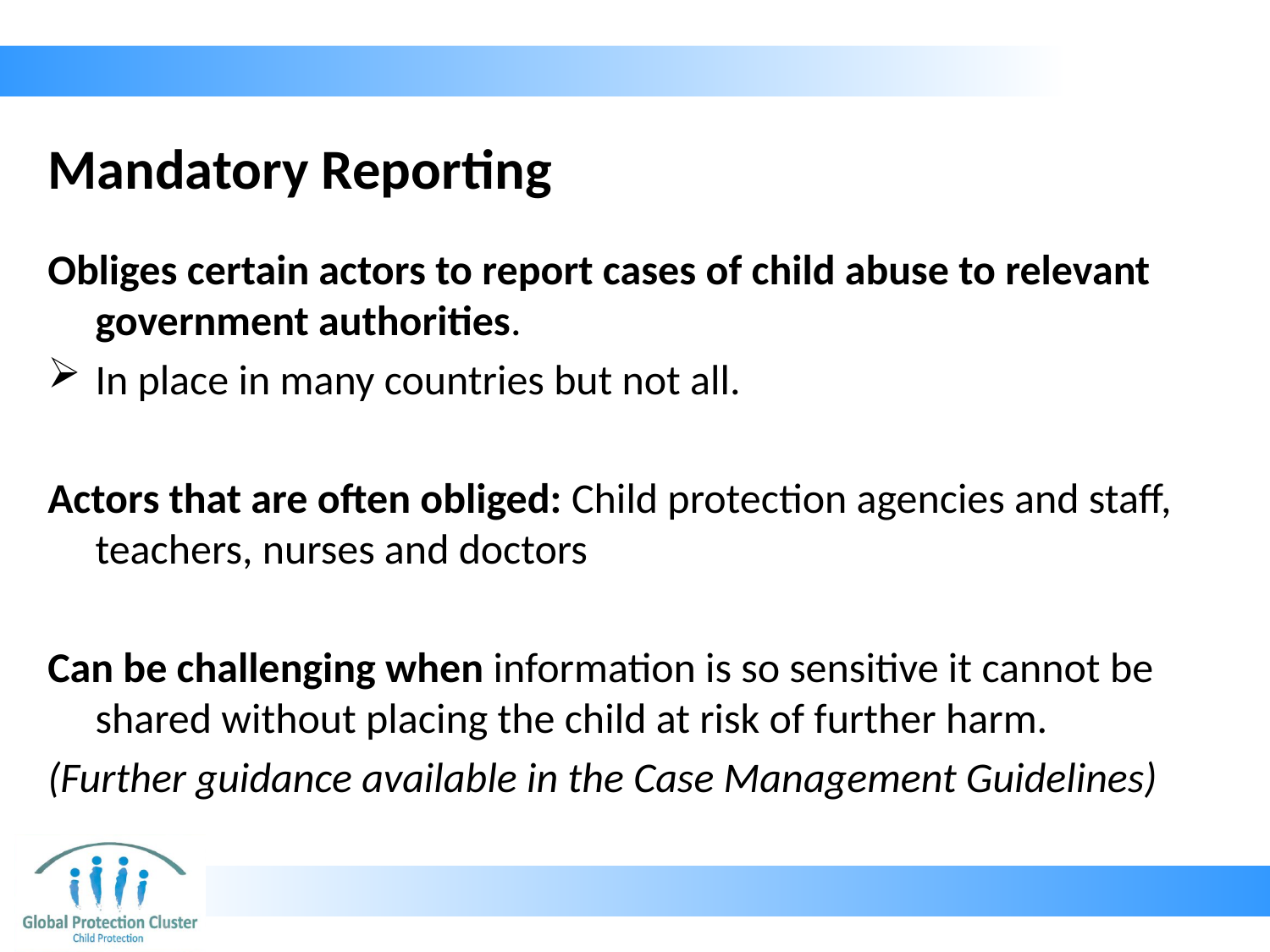

# Mandatory Reporting
Obliges certain actors to report cases of child abuse to relevant government authorities.
In place in many countries but not all.

Actors that are often obliged: Child protection agencies and staff, teachers, nurses and doctors

Can be challenging when information is so sensitive it cannot be shared without placing the child at risk of further harm.
(Further guidance available in the Case Management Guidelines)